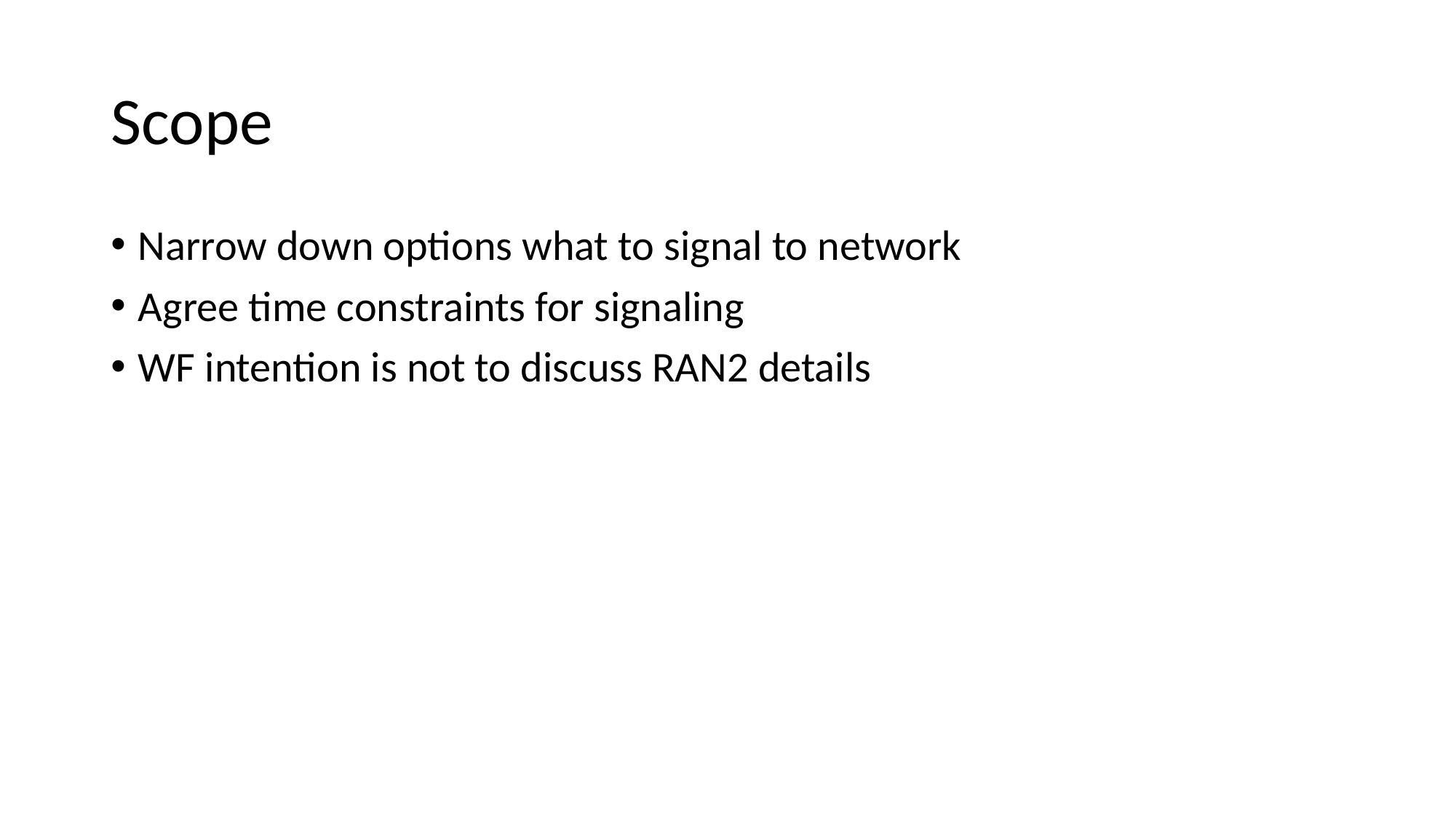

# Scope
Narrow down options what to signal to network
Agree time constraints for signaling
WF intention is not to discuss RAN2 details